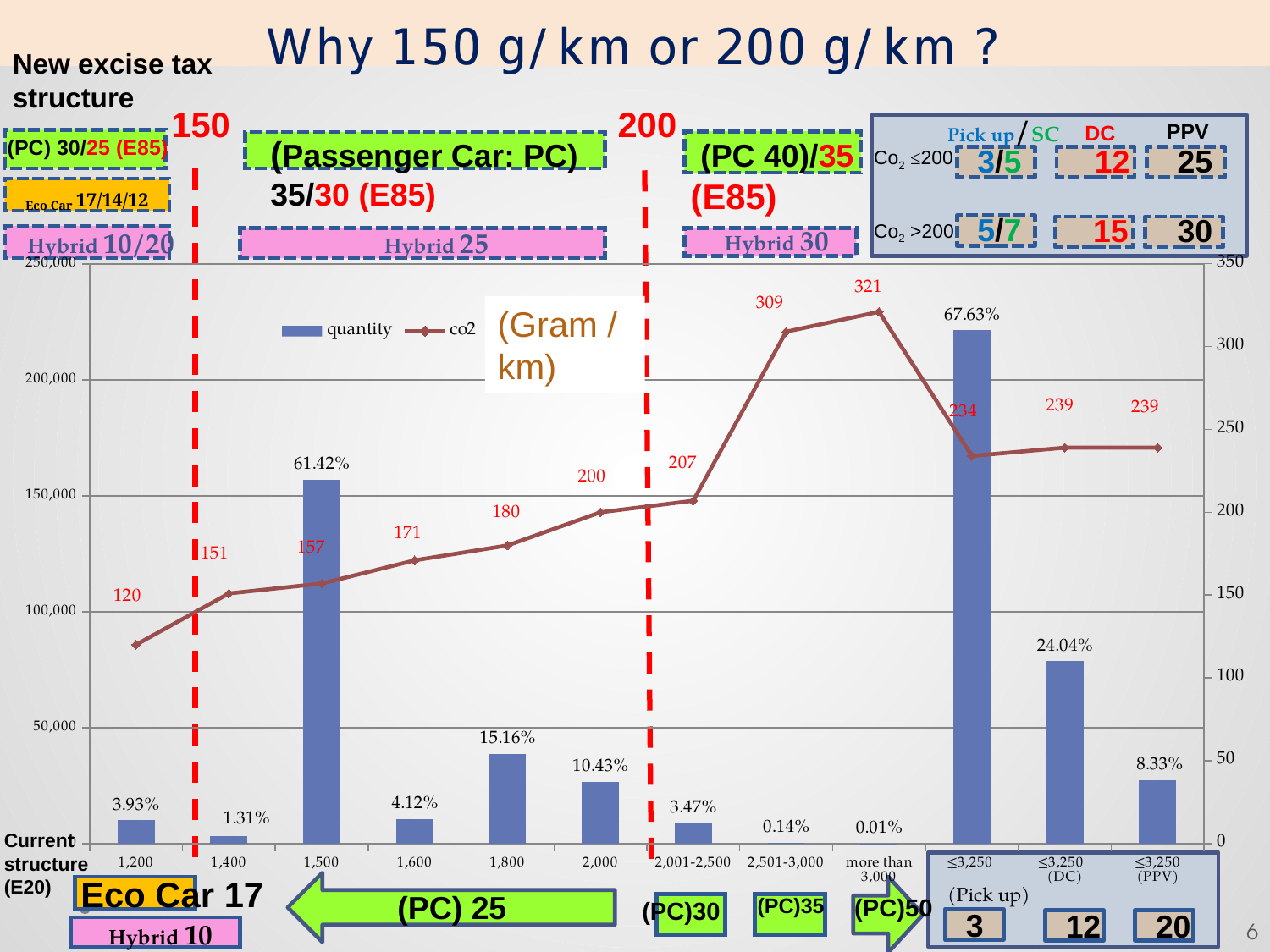

Why 150 g/km or 200 g/km ?
New excise tax structure
150
200
Pick up/SC
PPV
DC

(Passenger Car: PC) 35/30 (E85)
 (PC 40)/35 (E85)
(PC) 30/25 (E85)

3/5
  12
25
Co2 ≤200

Co2 >200

Eco Car 17/14/12
5/7
  15
30

### Chart

| Category | quantity | co2 |
|---|---|---|
| 1,200 | 10035.0 | 120.0 |
| 1,400 | 3359.0 | 151.0 |
| 1,500 | 156925.0 | 157.0 |
| 1,600 | 10529.0 | 171.0 |
| 1,800 | 38742.0 | 180.0 |
| 2,000 | 26652.0 | 200.0 |
| 2,001-2,500 | 8856.0 | 207.0 |
| 2,501-3,000 | 357.0 | 309.0 |
| more than 3,000 | 29.0 | 321.0 |
| ≤3,250  | 221358.0 | 234.0 |
| ≤3,250   (DC) | 78679.0 | 239.0 |
| ≤3,250 (PPV) | 27282.0 | 239.0 |
Hybrid 30

Hybrid 10/20
Hybrid 25

(Gram /km)

Current
structure (E20)

Eco Car 17

(Pick up)

(PC) 25
6
(PC)35
(PC)50
(PC)30

3
12
20
6

    Hybrid 10